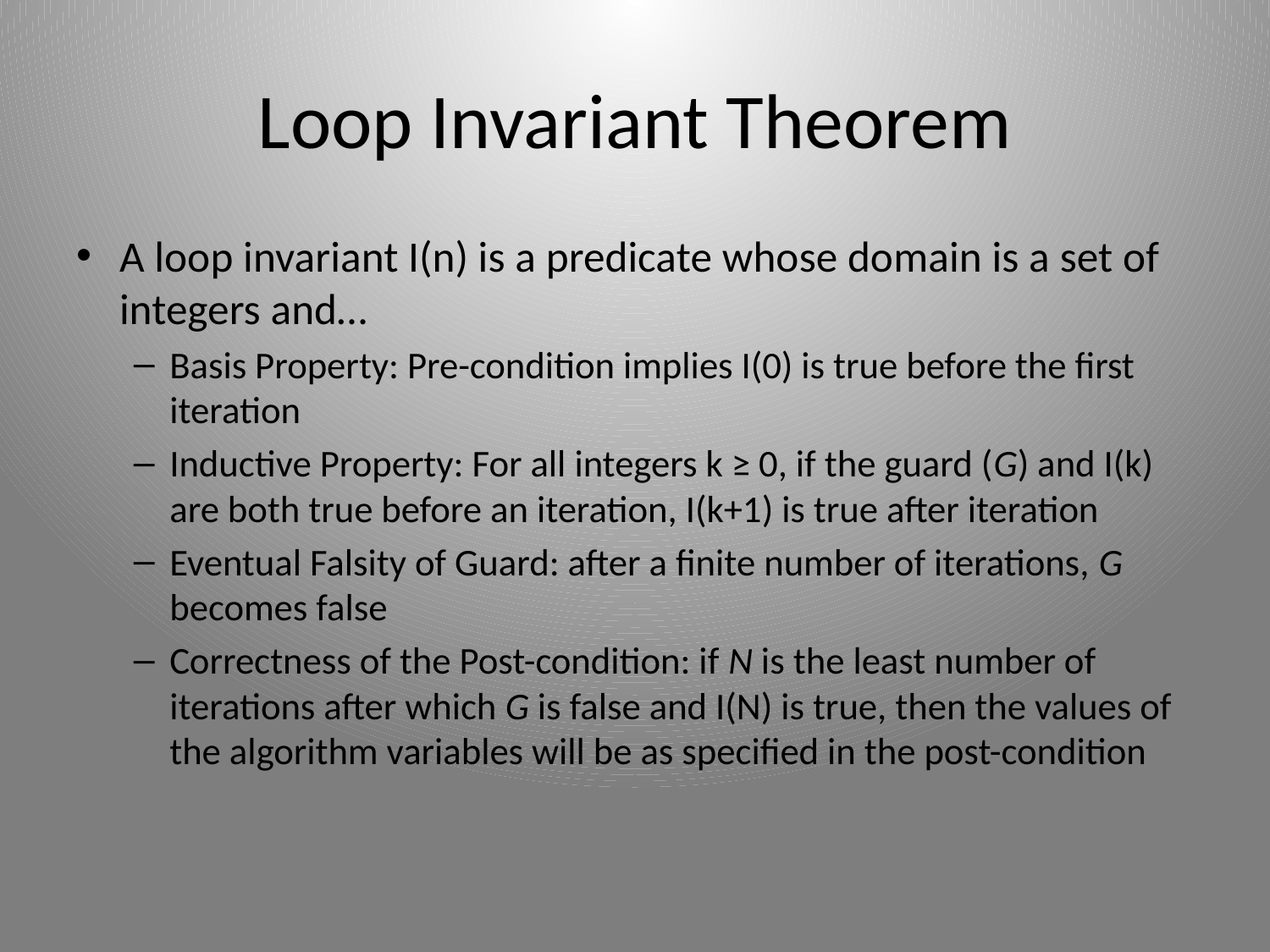

# Loop Invariant Theorem
A loop invariant I(n) is a predicate whose domain is a set of integers and…
Basis Property: Pre-condition implies I(0) is true before the first iteration
Inductive Property: For all integers k ≥ 0, if the guard (G) and I(k) are both true before an iteration, I(k+1) is true after iteration
Eventual Falsity of Guard: after a finite number of iterations, G becomes false
Correctness of the Post-condition: if N is the least number of iterations after which G is false and I(N) is true, then the values of the algorithm variables will be as specified in the post-condition